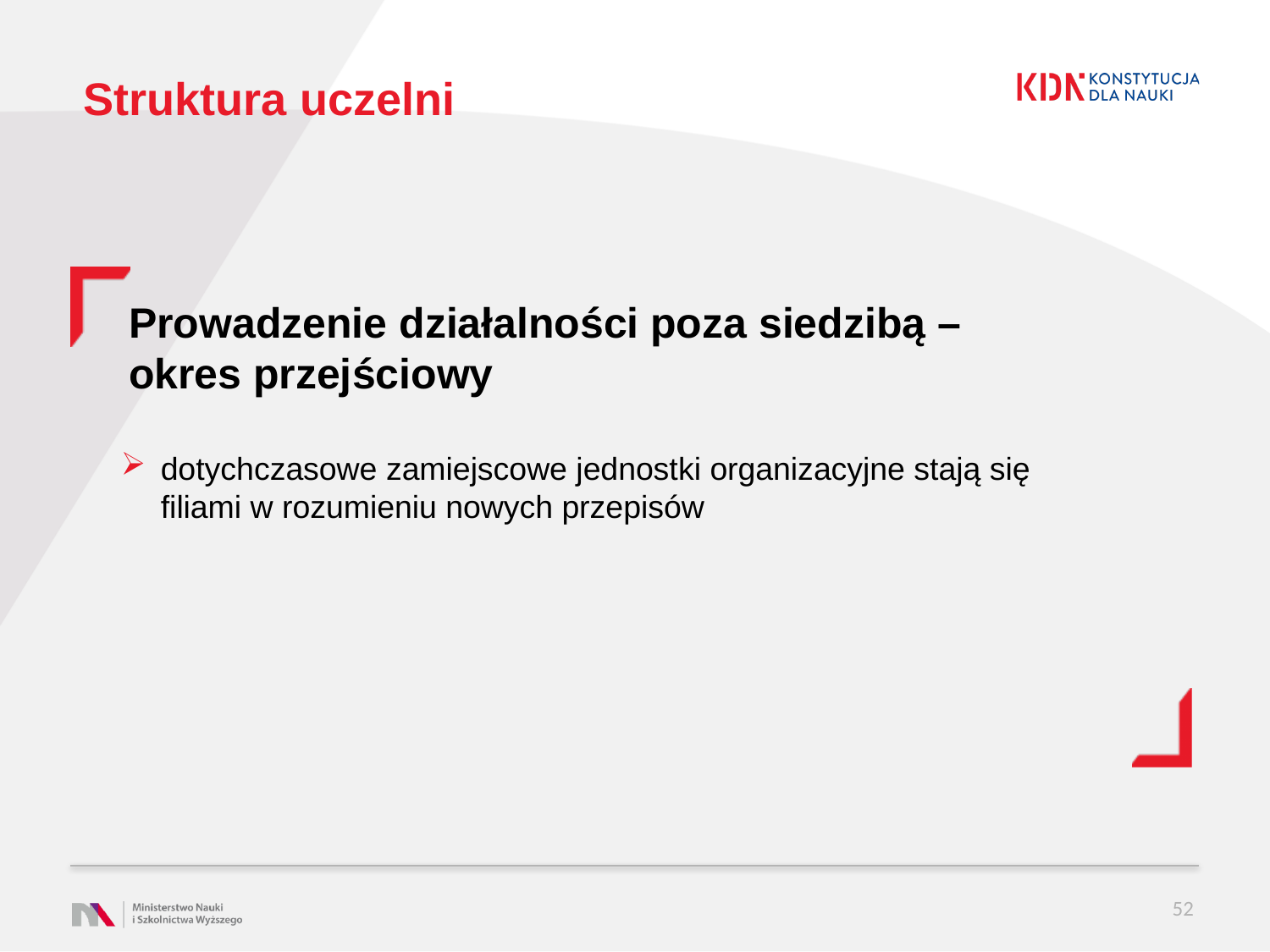

# Struktura uczelni
Prowadzenie działalności poza siedzibą – okres przejściowy

dotychczasowe zamiejscowe jednostki organizacyjne stają się filiami w rozumieniu nowych przepisów

52